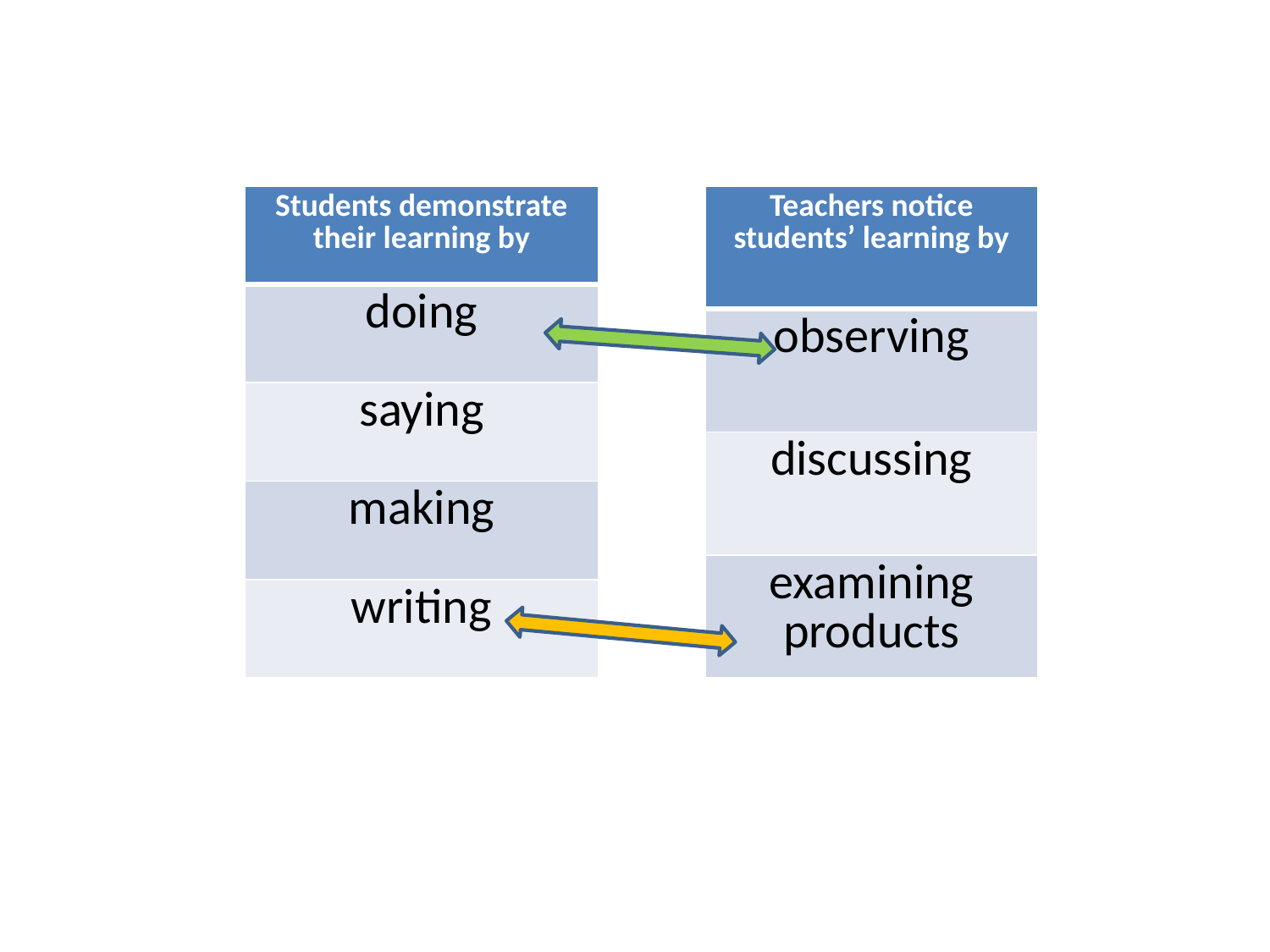

| Students demonstrate their learning by |
| --- |
| doing |
| saying |
| making |
| writing |
| Teachers notice students’ learning by |
| --- |
| observing |
| discussing |
| examining products |